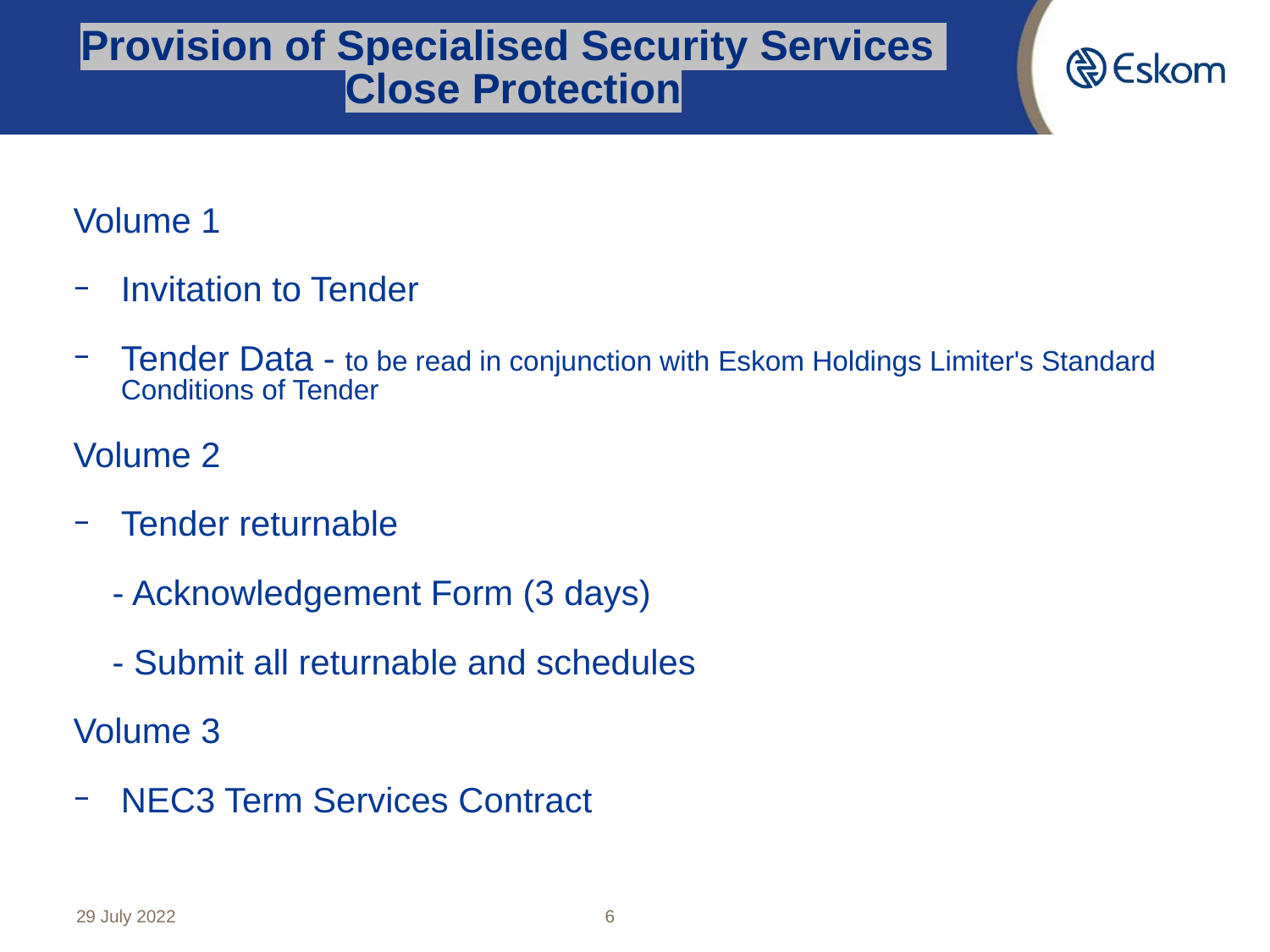

# Provision of Specialised Security Services  Close Protection
Volume 1
Invitation to Tender
Tender Data - to be read in conjunction with Eskom Holdings Limiter's Standard Conditions of Tender
Volume 2
Tender returnable
    - Acknowledgement Form (3 days)
    - Submit all returnable and schedules
Volume 3
NEC3 Term Services Contract

29 July 2022
6